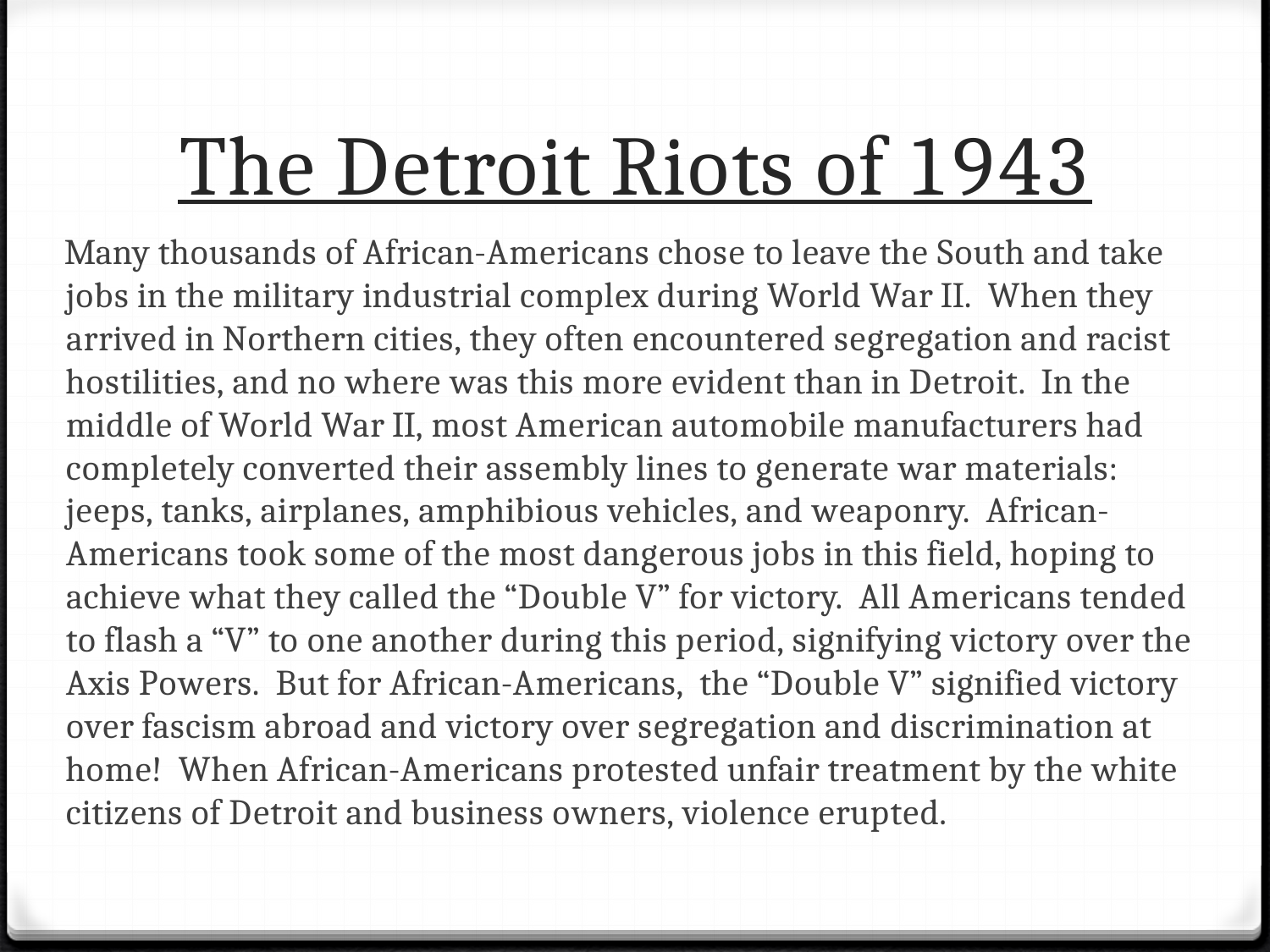

# The Detroit Riots of 1943
Many thousands of African-Americans chose to leave the South and take jobs in the military industrial complex during World War II.  When they arrived in Northern cities, they often encountered segregation and racist hostilities, and no where was this more evident than in Detroit.  In the middle of World War II, most American automobile manufacturers had completely converted their assembly lines to generate war materials: jeeps, tanks, airplanes, amphibious vehicles, and weaponry.  African-Americans took some of the most dangerous jobs in this field, hoping to achieve what they called the “Double V” for victory.  All Americans tended to flash a “V” to one another during this period, signifying victory over the Axis Powers.  But for African-Americans,  the “Double V” signified victory over fascism abroad and victory over segregation and discrimination at home!  When African-Americans protested unfair treatment by the white citizens of Detroit and business owners, violence erupted.